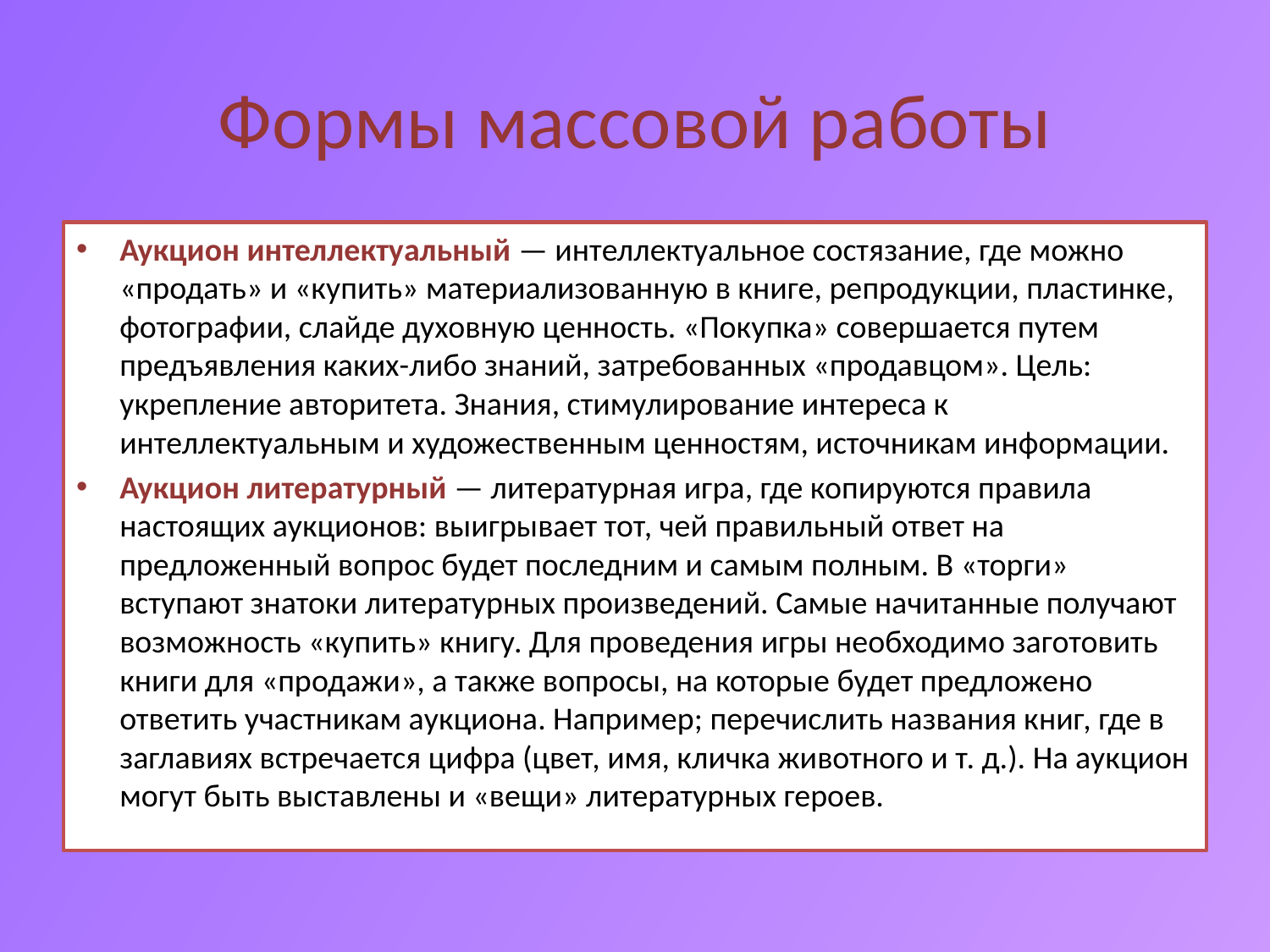

# Формы массовой работы
Аукцион интеллектуальный — интеллектуальное состязание, где можно «продать» и «купить» материализованную в книге, репродукции, пластинке, фотографии, слайде духовную ценность. «Покупка» совершается путем предъявления каких-либо знаний, затребованных «продавцом». Цель: укрепление авторитета. Знания, стимулирование интереса к интеллектуальным и художественным ценностям, источникам информации.
Аукцион литературный — литературная игра, где копируются правила настоящих аукционов: выигрывает тот, чей правильный ответ на предложенный вопрос будет последним и самым полным. В «торги» вступают знатоки литературных произведений. Самые начитанные получают возможность «купить» книгу. Для проведения игры необходимо заготовить книги для «продажи», а также вопросы, на которые будет предложено ответить участникам аукциона. Например; перечислить названия книг, где в заглавиях встречается цифра (цвет, имя, кличка животного и т. д.). На аукцион могут быть выставлены и «вещи» литературных героев.